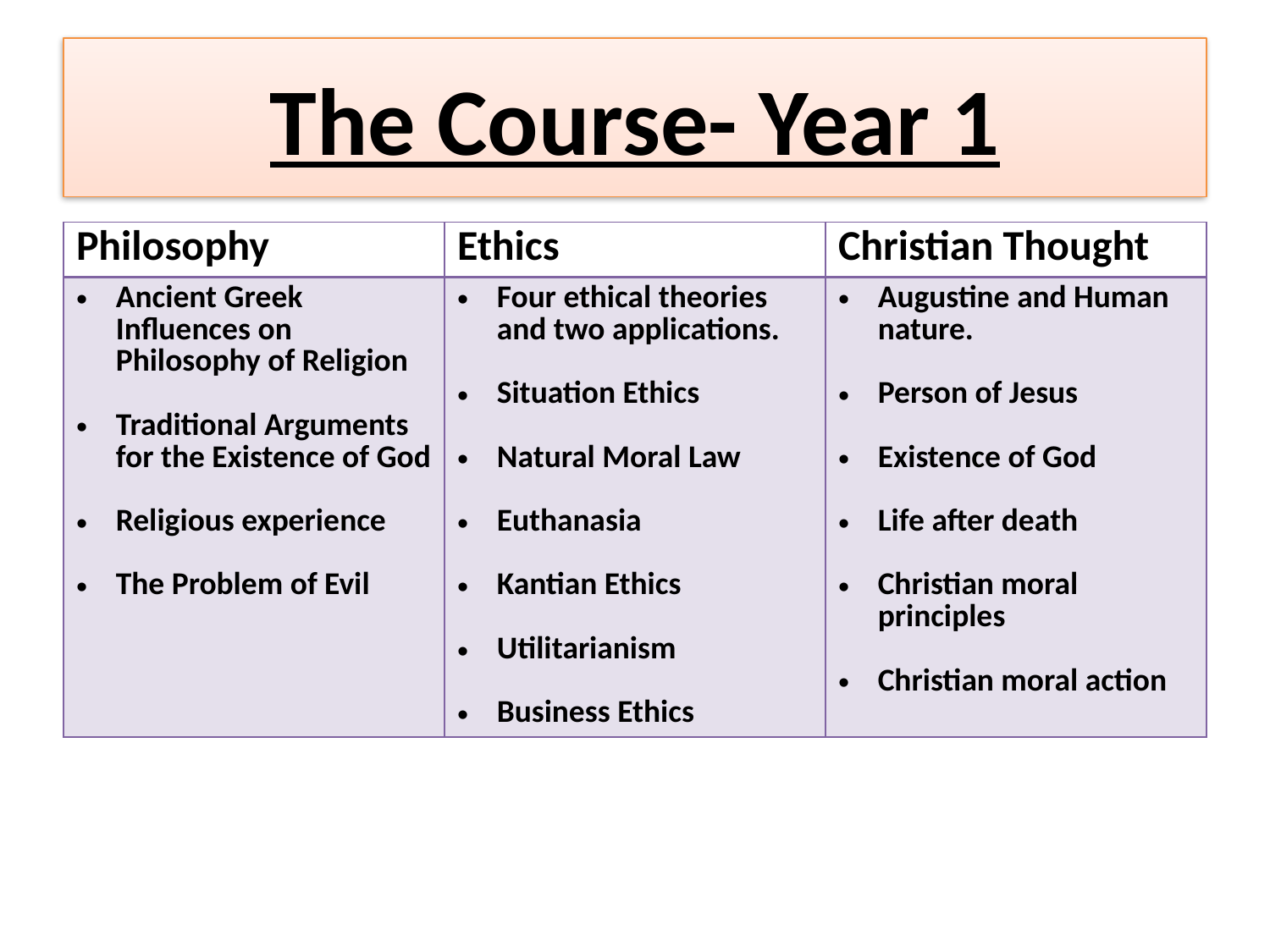

# The Course- Year 1
| Philosophy | Ethics | Christian Thought |
| --- | --- | --- |
| Ancient Greek Influences on Philosophy of Religion   Traditional Arguments for the Existence of God Religious experience The Problem of Evil | Four ethical theories and two applications. Situation Ethics Natural Moral Law Euthanasia Kantian Ethics Utilitarianism Business Ethics | Augustine and Human nature. Person of Jesus Existence of God Life after death Christian moral principles Christian moral action |